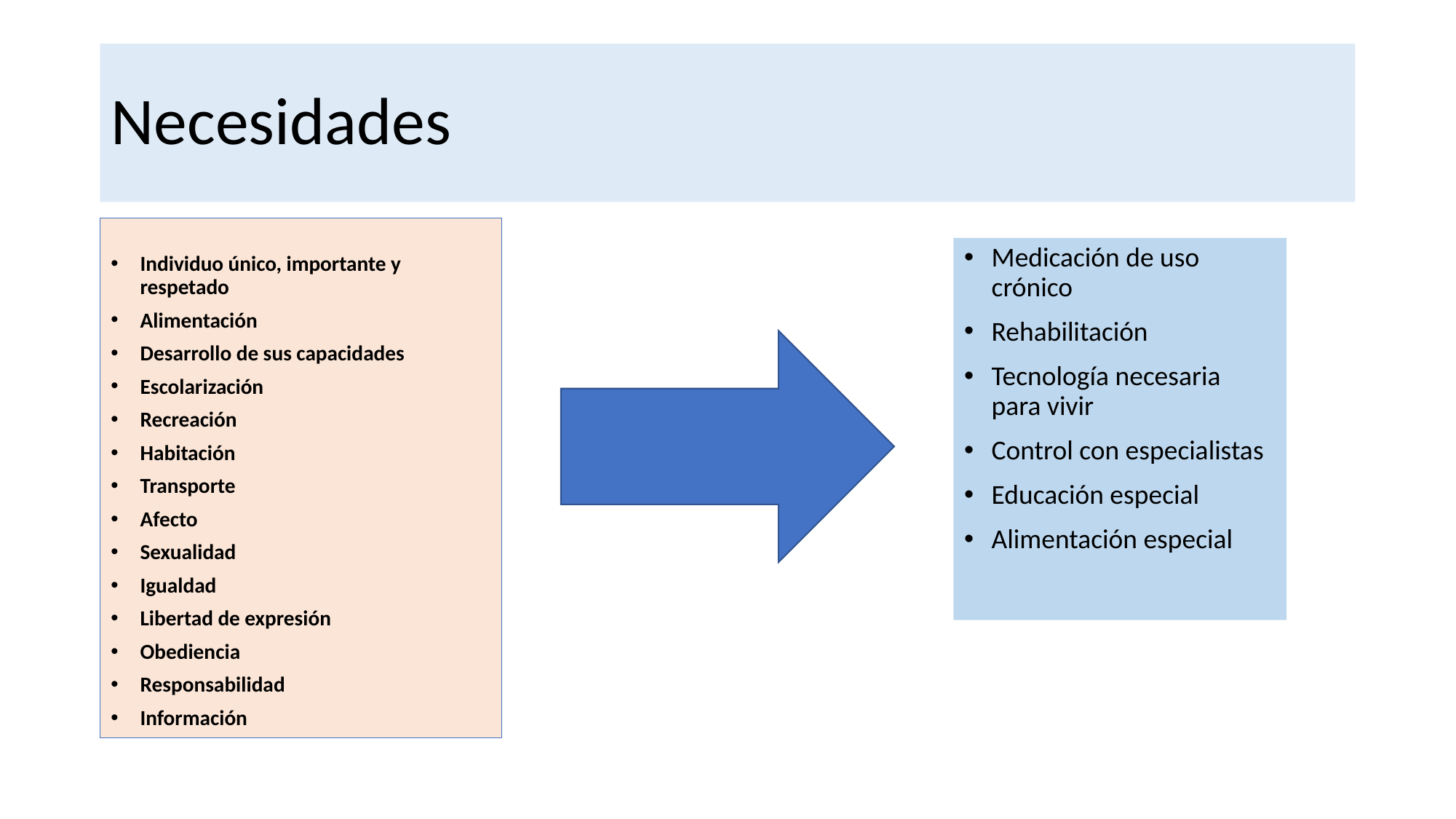

Necesidades

Individuo único, importante y respetado
Alimentación
Desarrollo de sus capacidades
Escolarización
Recreación
Habitación
Transporte
Afecto
Sexualidad
Igualdad
Libertad de expresión
Obediencia
Responsabilidad
Información
Medicación de uso crónico
Rehabilitación
Tecnología necesaria para vivir
Control con especialistas
Educación especial
Alimentación especial